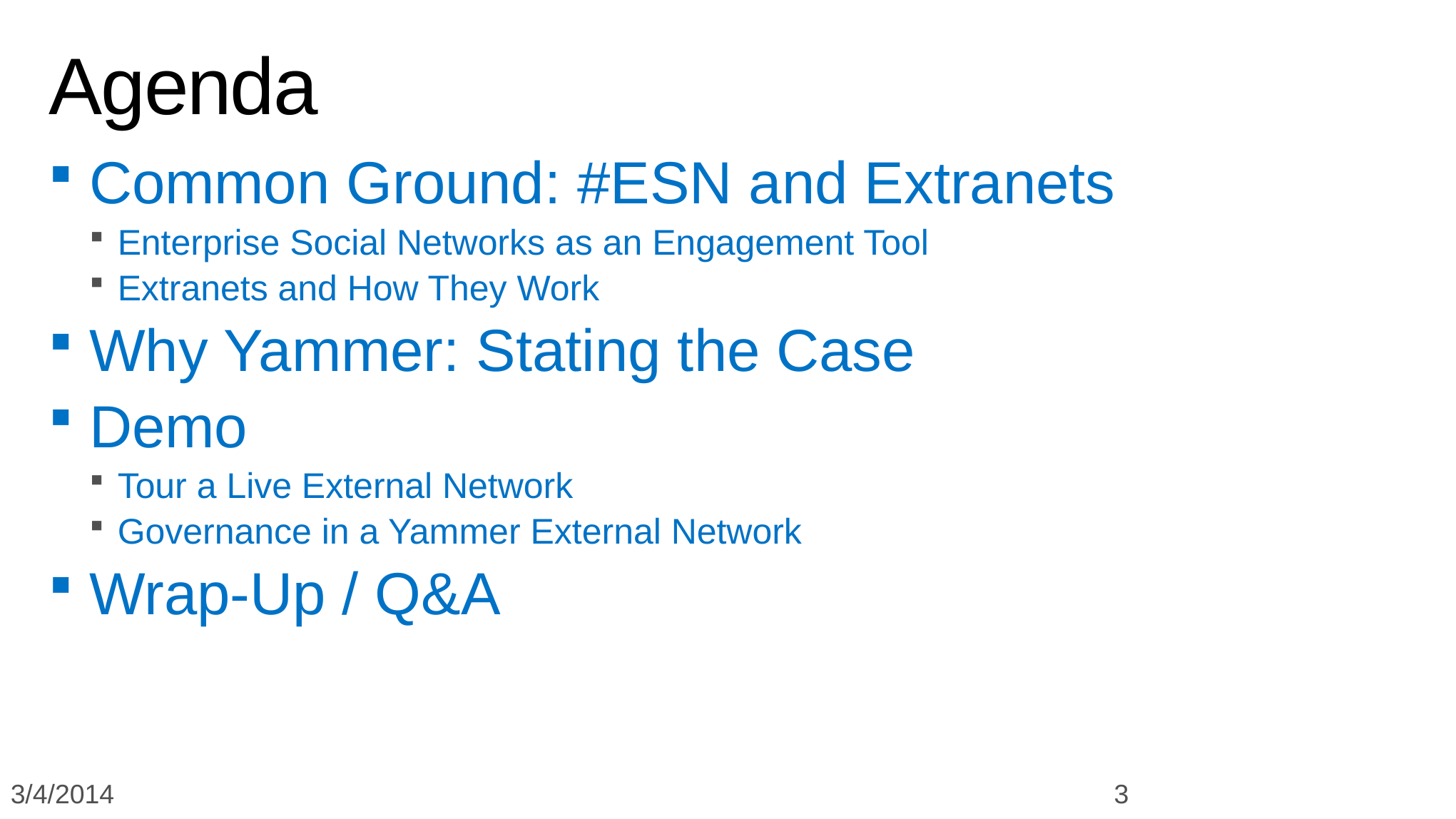

# Agenda
Common Ground: #ESN and Extranets
Enterprise Social Networks as an Engagement Tool
Extranets and How They Work
Why Yammer: Stating the Case
Demo
Tour a Live External Network
Governance in a Yammer External Network
Wrap-Up / Q&A
3/4/2014
3